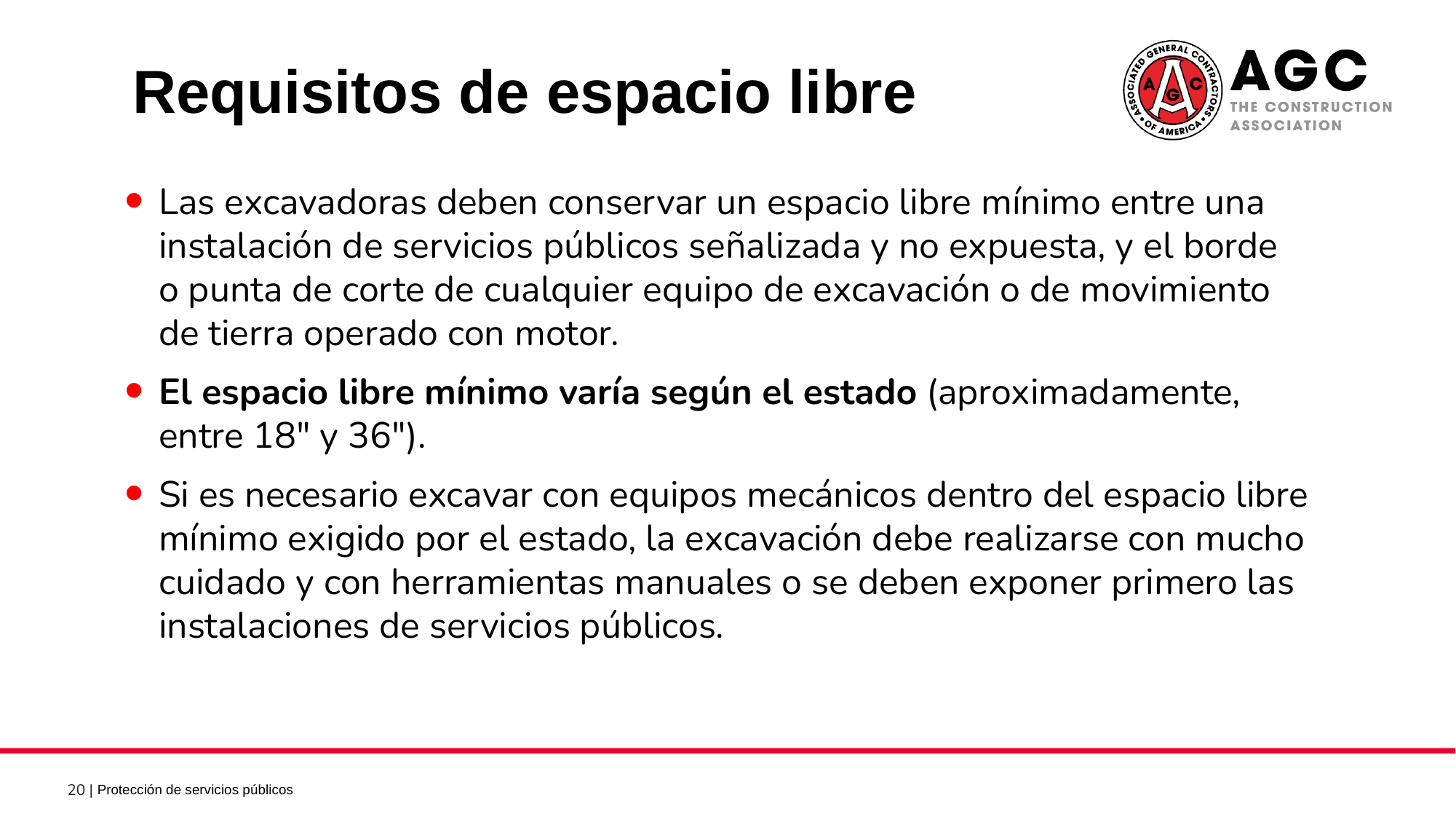

Requisitos de espacio libre
Las excavadoras deben conservar un espacio libre mínimo entre una instalación de servicios públicos señalizada y no expuesta, y el borde
o punta de corte de cualquier equipo de excavación o de movimiento
de tierra operado con motor.
El espacio libre mínimo varía según el estado (aproximadamente,
entre 18" y 36").
Si es necesario excavar con equipos mecánicos dentro del espacio libre mínimo exigido por el estado, la excavación debe realizarse con mucho cuidado y con herramientas manuales o se deben exponer primero las instalaciones de servicios públicos.
Protección de servicios públicos